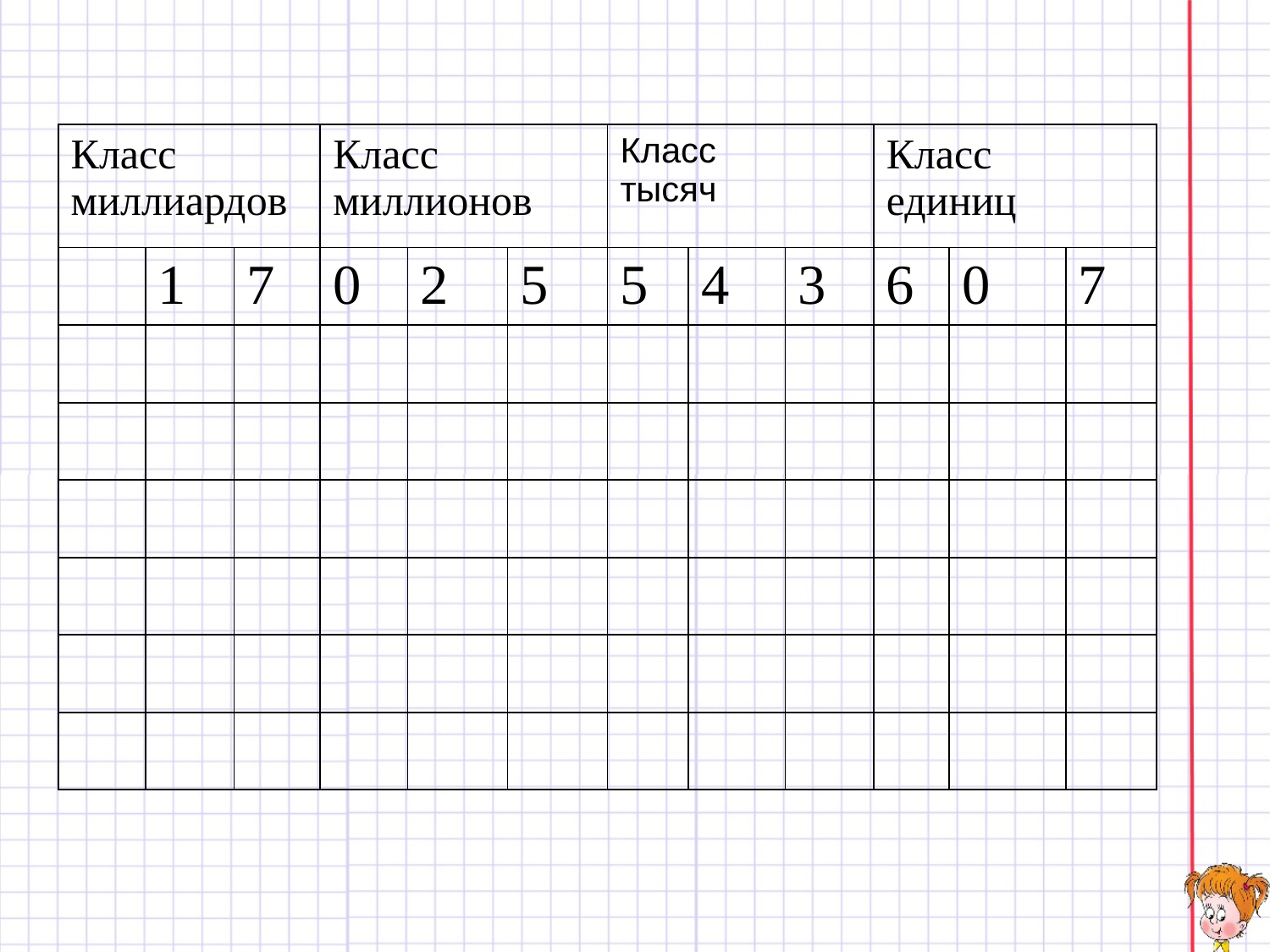

| Класс миллиардов |  |  | Класс миллионов |  |  | Класс тысяч |  |  | Класс единиц |  |  |
| --- | --- | --- | --- | --- | --- | --- | --- | --- | --- | --- | --- |
|  | 1 | 7 | 0 | 2 | 5 | 5 | 4 | 3 | 6 | 0 | 7 |
|  |  |  |  |  |  |  |  |  |  |  |  |
|  |  |  |  |  |  |  |  |  |  |  |  |
|  |  |  |  |  |  |  |  |  |  |  |  |
|  |  |  |  |  |  |  |  |  |  |  |  |
|  |  |  |  |  |  |  |  |  |  |  |  |
|  |  |  |  |  |  |  |  |  |  |  |  |